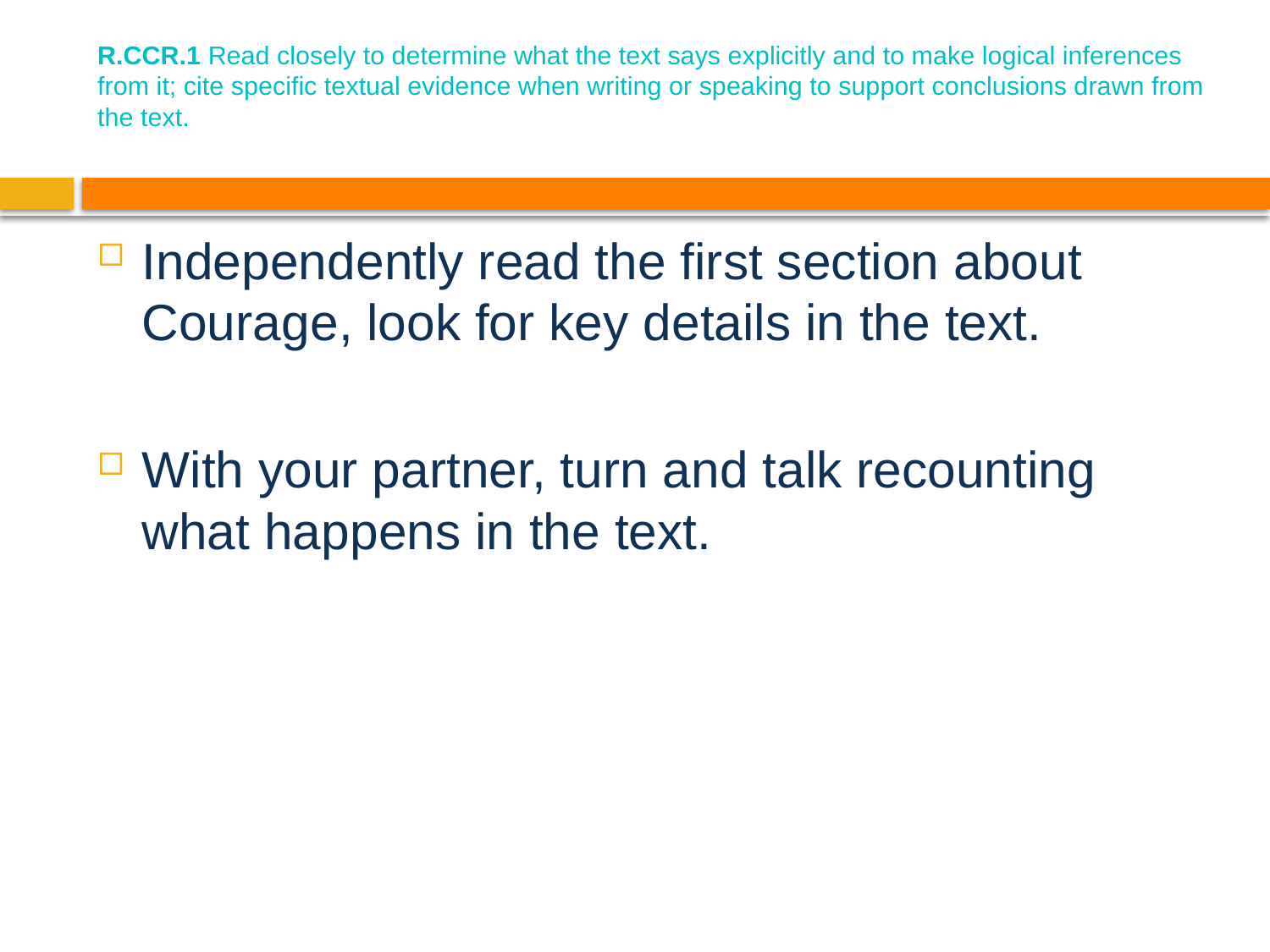

# R.CCR.1 Read closely to determine what the text says explicitly and to make logical inferences from it; cite specific textual evidence when writing or speaking to support conclusions drawn from the text.
Independently read the first section about Courage, look for key details in the text.

With your partner, turn and talk recounting what happens in the text.